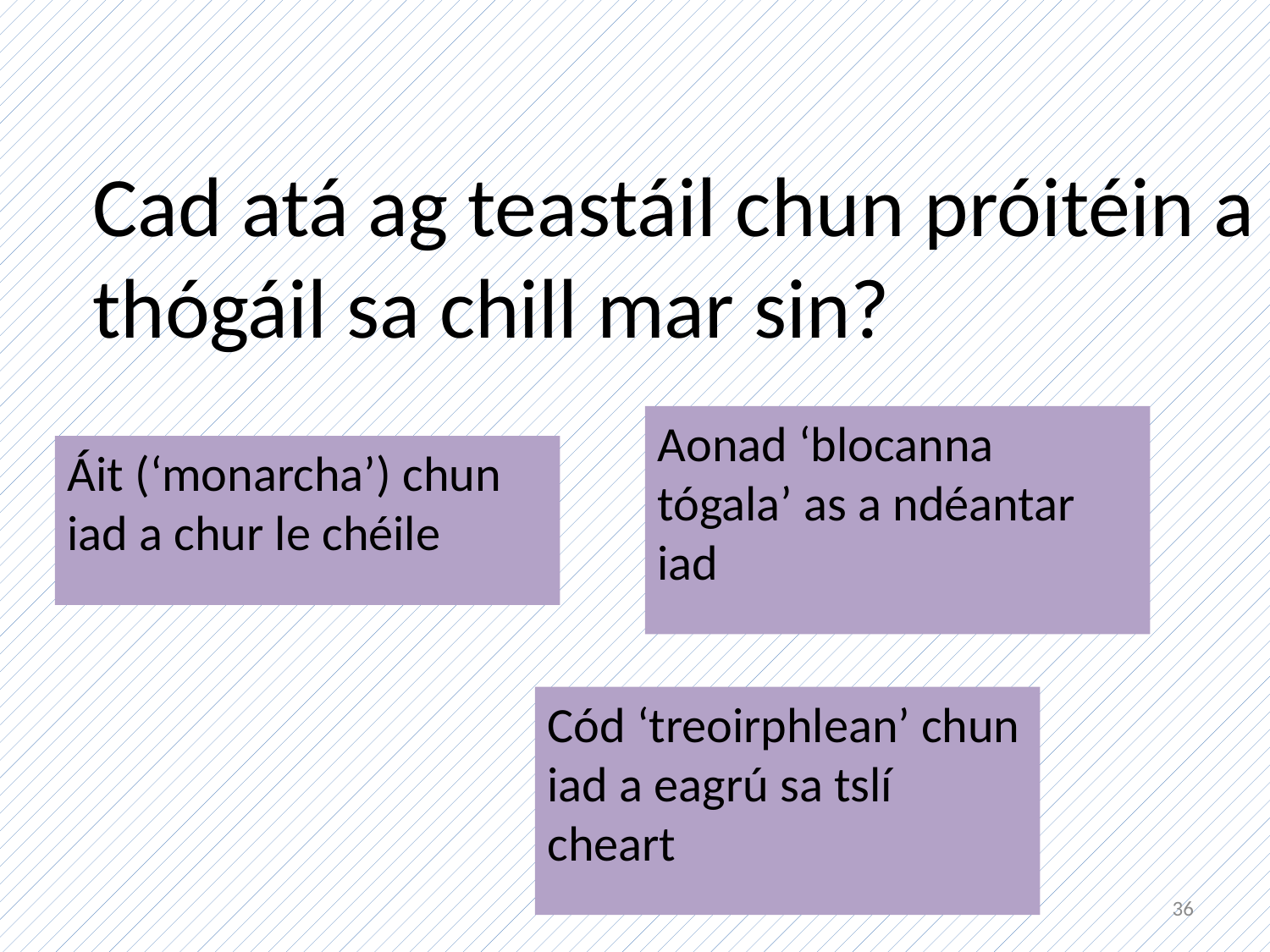

Cad atá ag teastáil chun próitéin a thógáil sa chill mar sin?
Aonad ‘blocanna tógala’ as a ndéantar iad

Áit (‘monarcha’) chun iad a chur le chéile

Cód ‘treoirphlean’ chun iad a eagrú sa tslí cheart

36